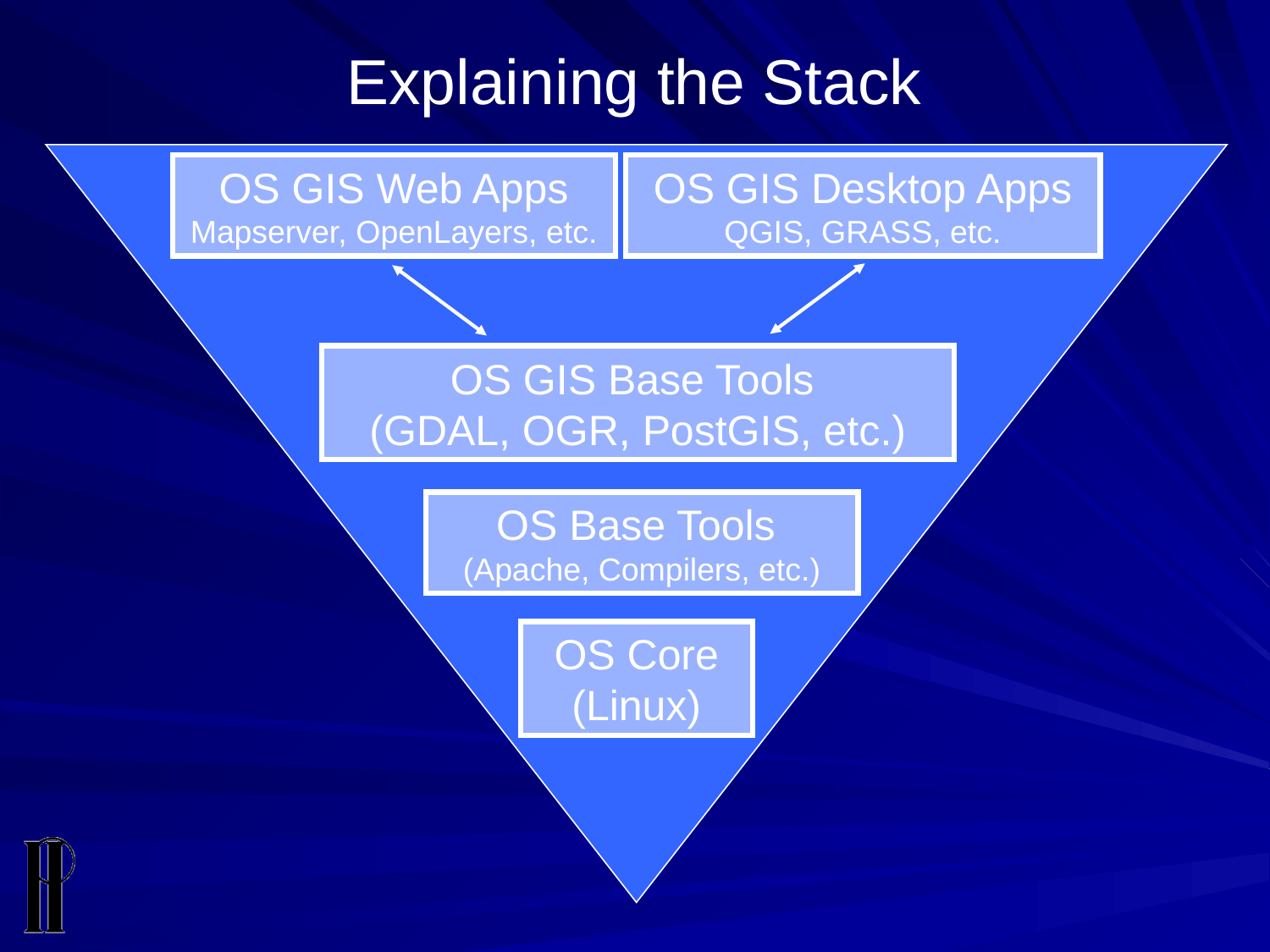

# Explaining the Stack

OS GIS Web Apps
Mapserver, OpenLayers, etc.
OS GIS Desktop Apps
QGIS, GRASS, etc.

OS GIS Base Tools
(GDAL, OGR, PostGIS, etc.)
OS Base Tools
(Apache, Compilers, etc.)
OS Core
(Linux)